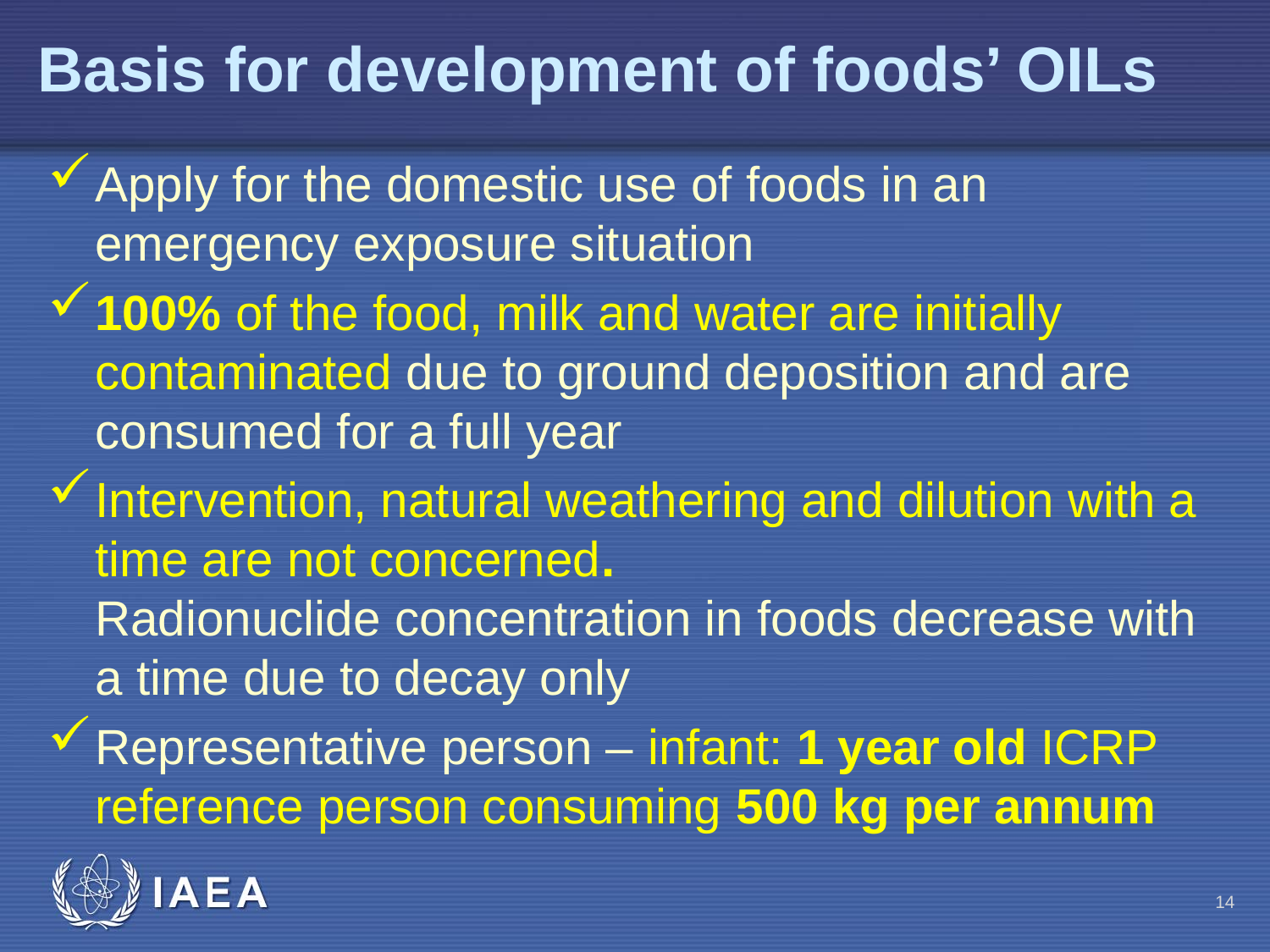

# Basis for development of foods’ OILs
Apply for the domestic use of foods in an emergency exposure situation
100% of the food, milk and water are initially contaminated due to ground deposition and are consumed for a full year
Intervention, natural weathering and dilution with a time are not concerned.
Radionuclide concentration in foods decrease with a time due to decay only
Representative person – infant: 1 year old ICRP reference person consuming 500 kg per annum

14